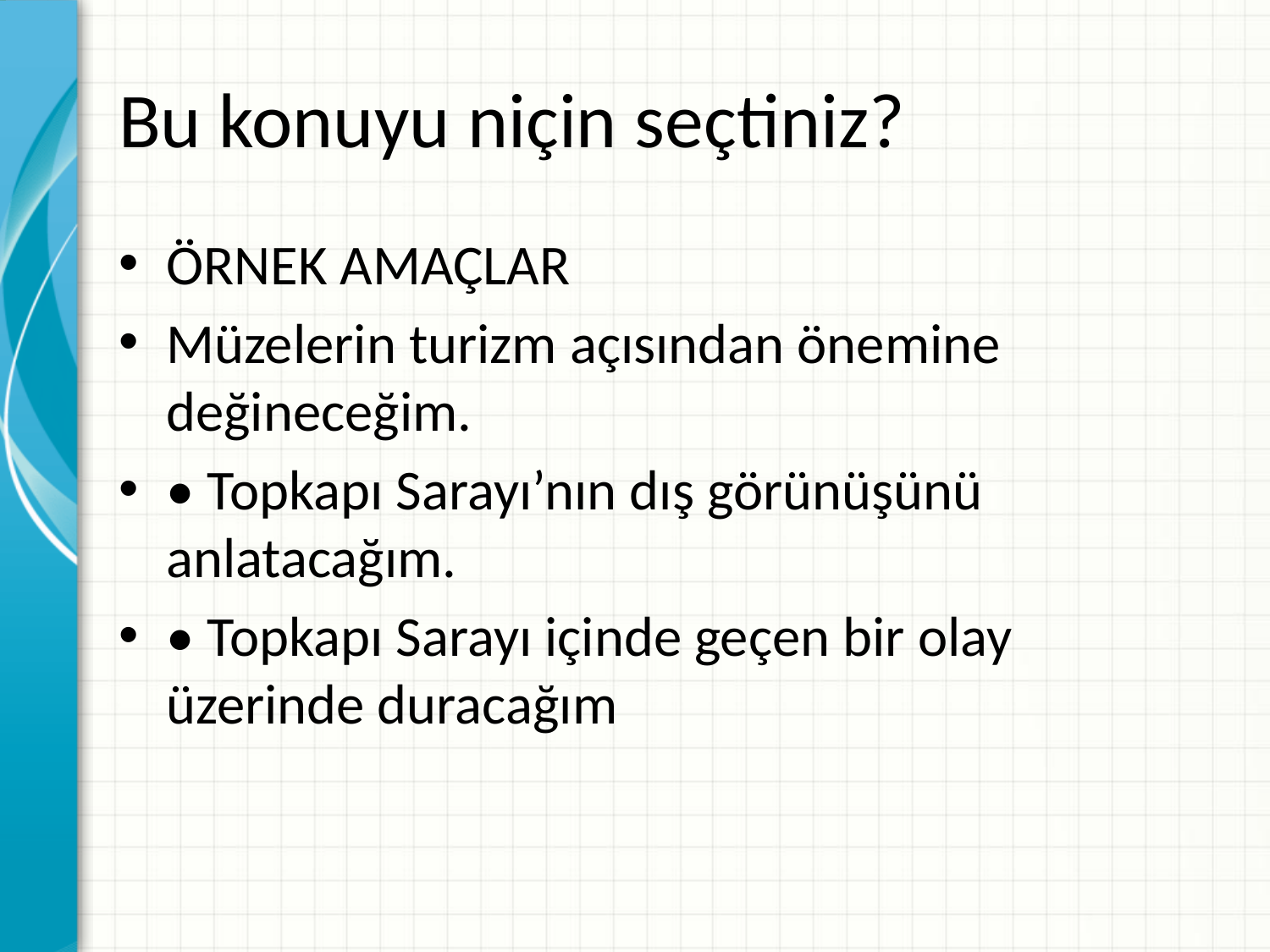

# Bu konuyu niçin seçtiniz?
ÖRNEK AMAÇLAR
Müzelerin turizm açısından önemine değineceğim.
• Topkapı Sarayı’nın dış görünüşünü anlatacağım.
• Topkapı Sarayı içinde geçen bir olay üzerinde duracağım